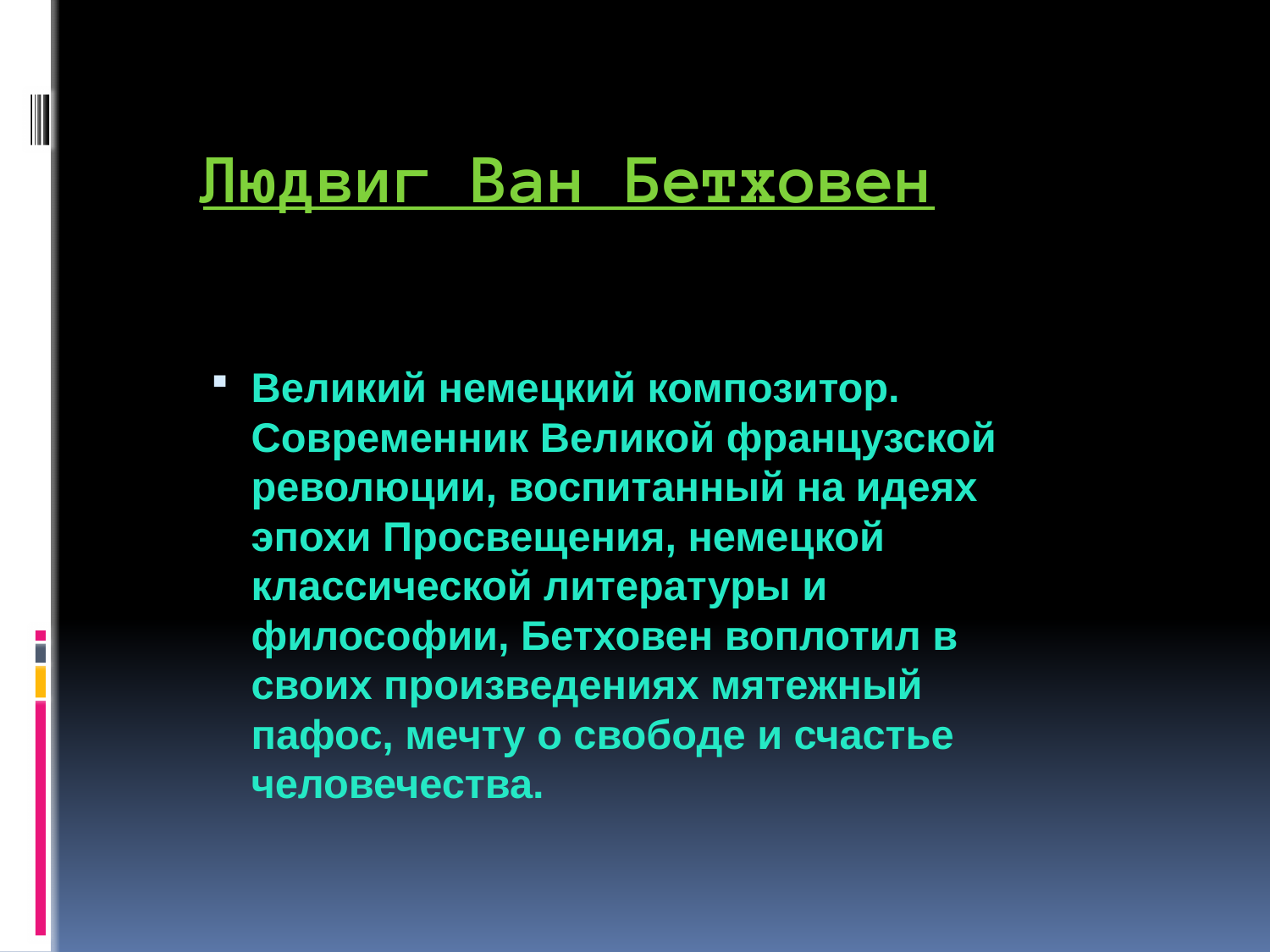

# Людвиг Ван Бетховен

Великий немецкий композитор. Современник Великой французской революции, воспитанный на идеях эпохи Просвещения, немецкой классической литературы и философии, Бетховен воплотил в своих произведениях мятежный пафос, мечту о свободе и счастье человечества.